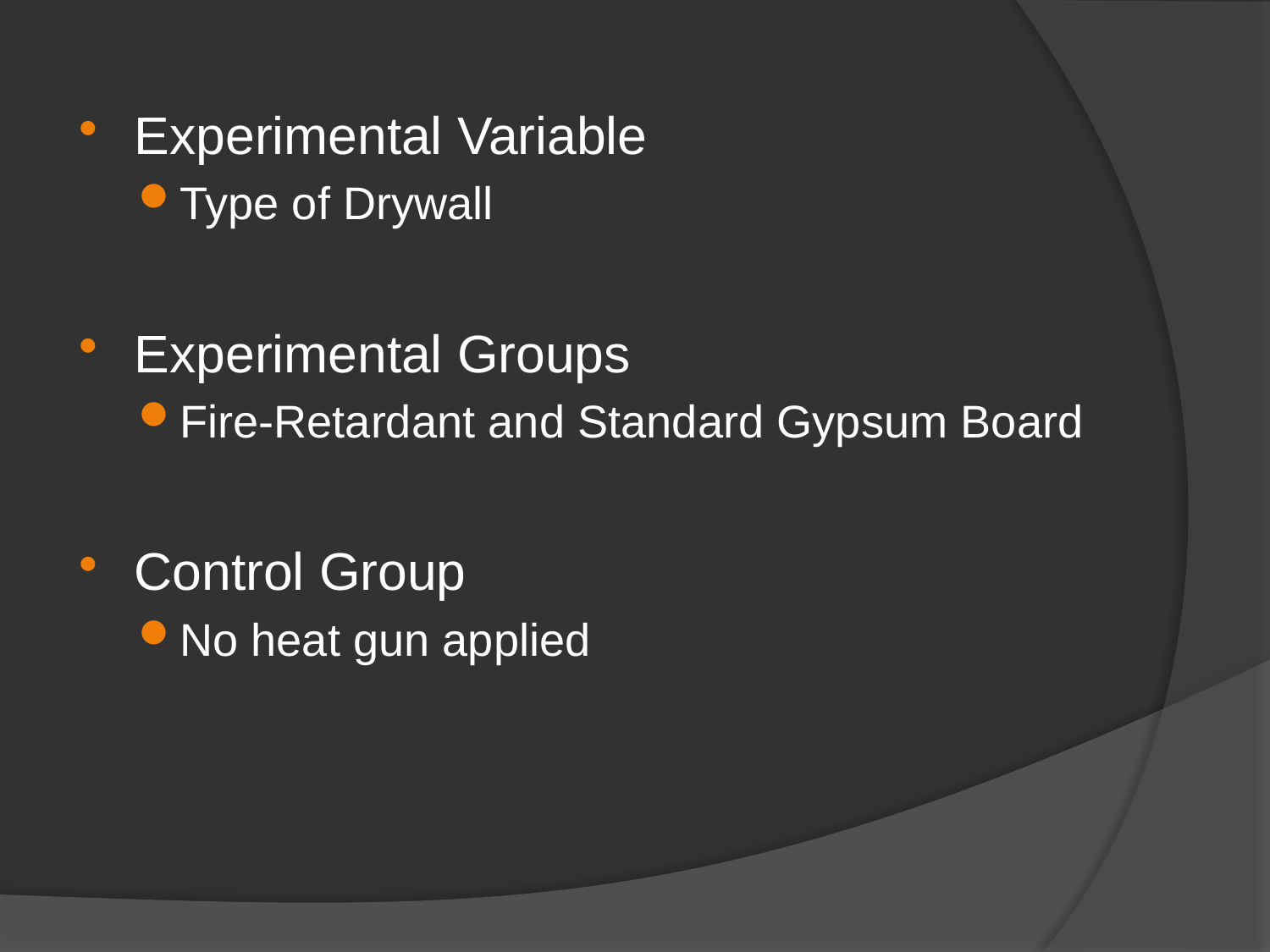

Experimental Variable
Type of Drywall

Experimental Groups
Fire-Retardant and Standard Gypsum Board

Control Group
No heat gun applied